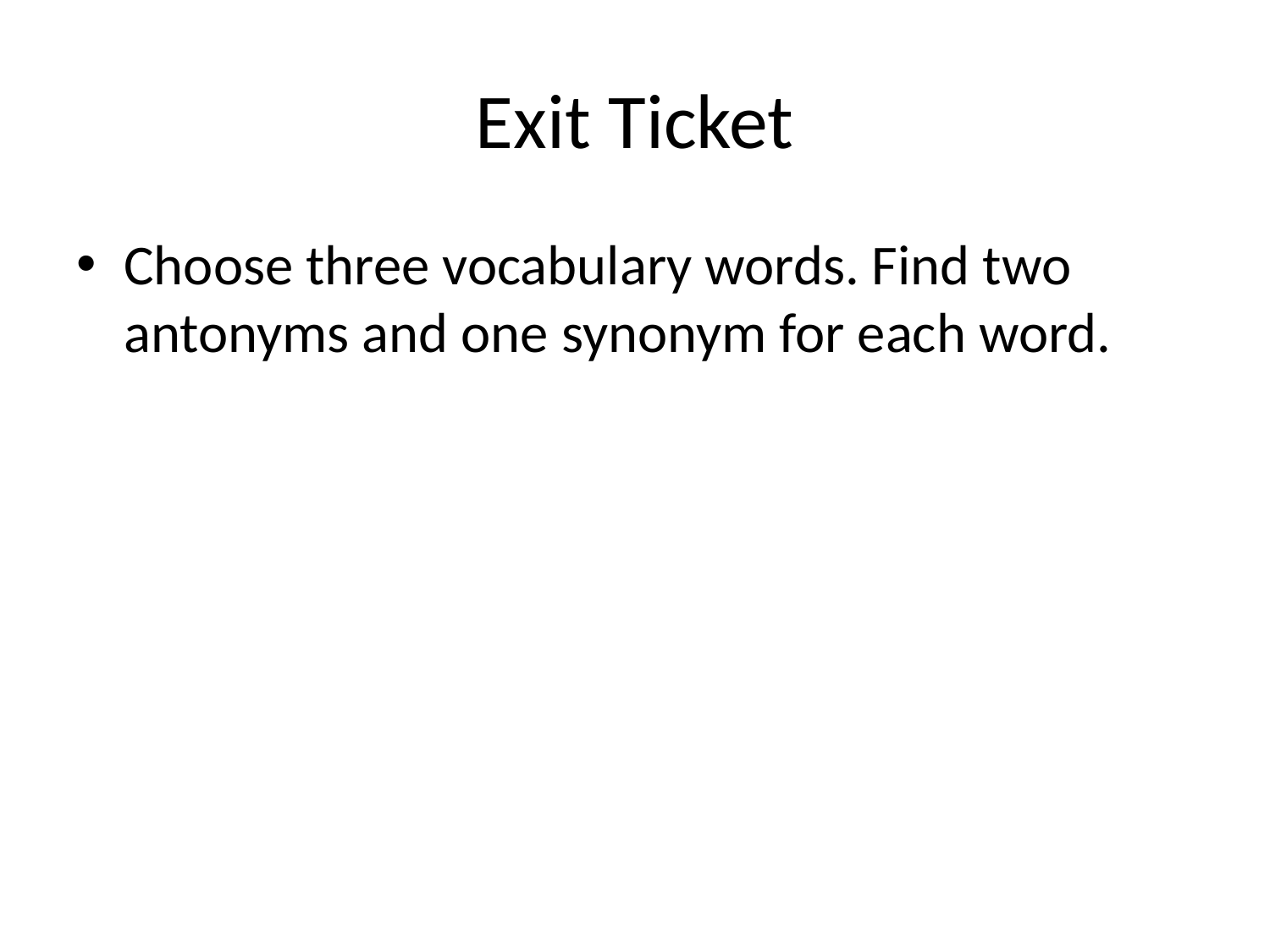

# Exit Ticket
Choose three vocabulary words. Find two antonyms and one synonym for each word.